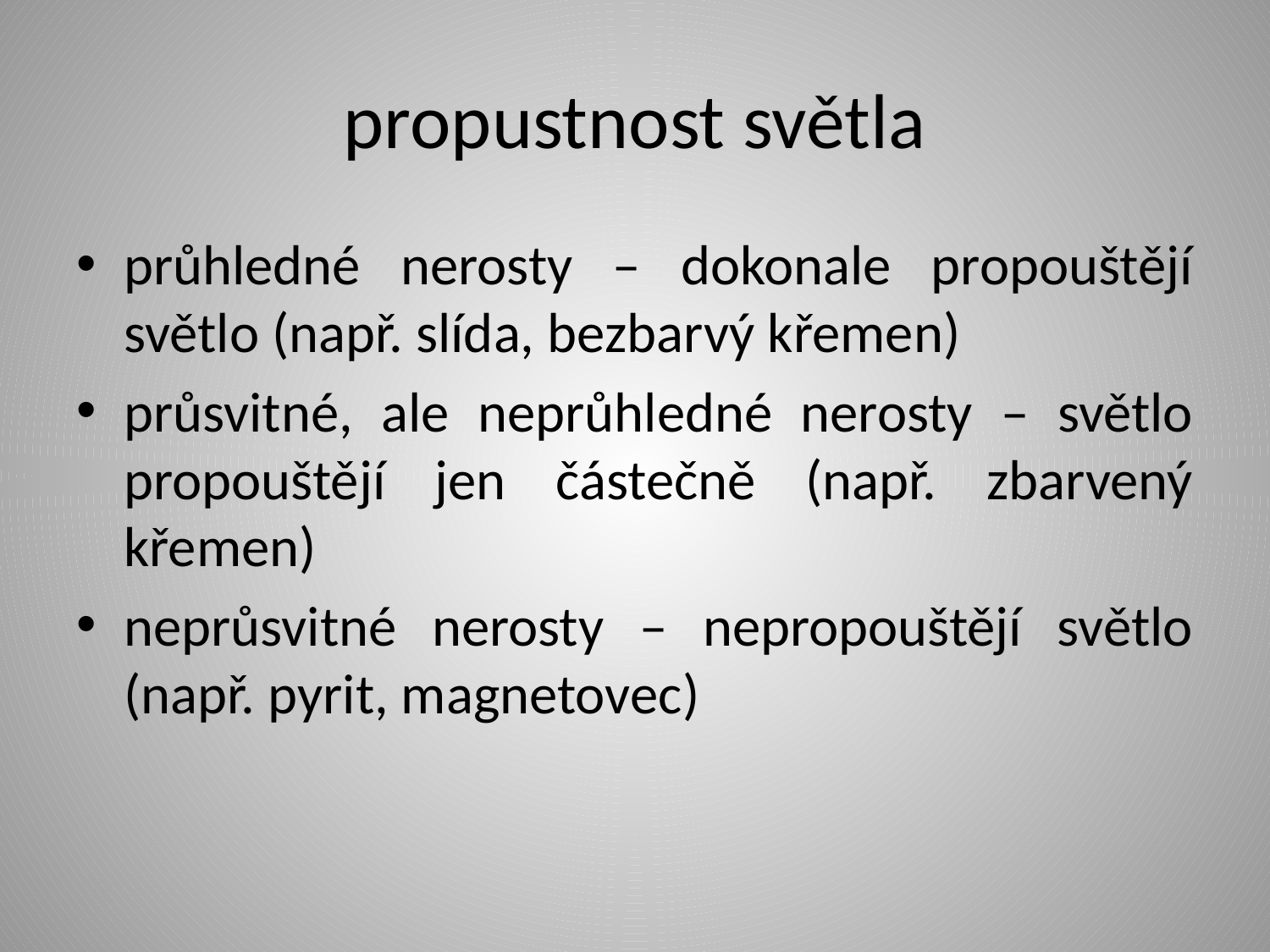

# propustnost světla
průhledné nerosty – dokonale propouštějí světlo (např. slída, bezbarvý křemen)
průsvitné, ale neprůhledné nerosty – světlo propouštějí jen částečně (např. zbarvený křemen)
neprůsvitné nerosty – nepropouštějí světlo (např. pyrit, magnetovec)